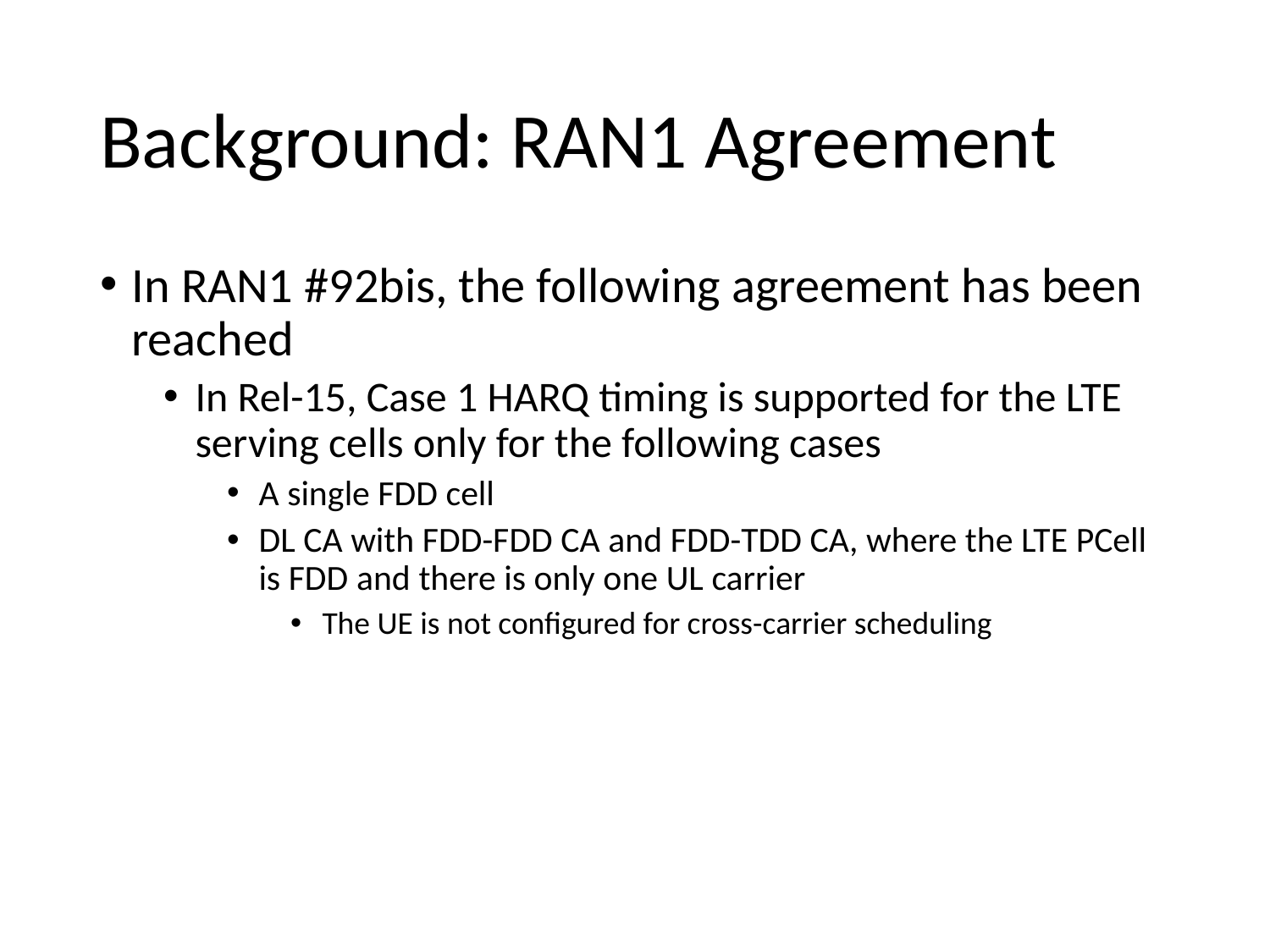

# Background: RAN1 Agreement
In RAN1 #92bis, the following agreement has been reached
In Rel-15, Case 1 HARQ timing is supported for the LTE serving cells only for the following cases
A single FDD cell
DL CA with FDD-FDD CA and FDD-TDD CA, where the LTE PCell is FDD and there is only one UL carrier
The UE is not configured for cross-carrier scheduling